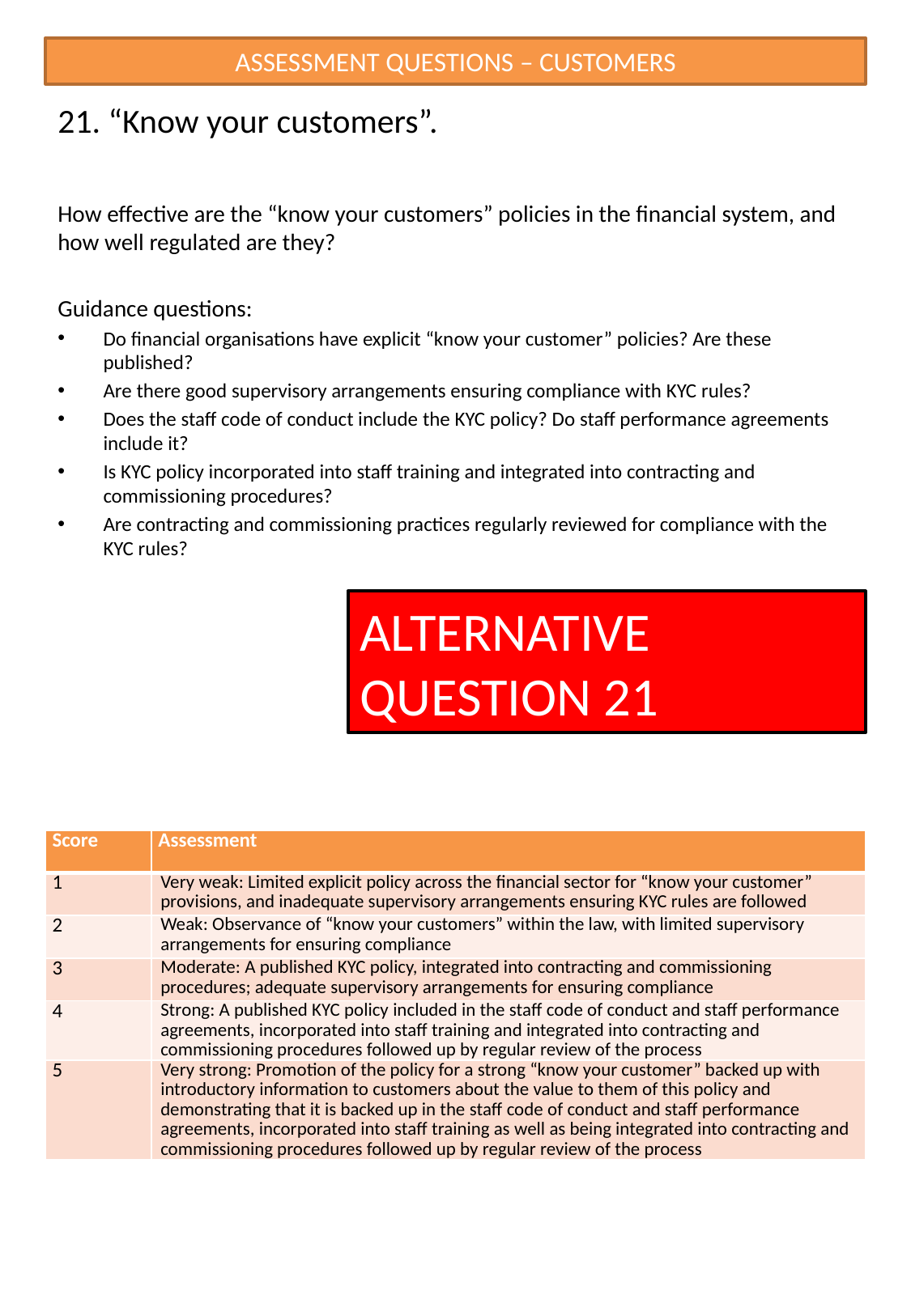

ASSESSMENT QUESTIONS – CUSTOMERS
# 21. “Know your customers”.
How effective are the “know your customers” policies in the financial system, and how well regulated are they?

Guidance questions:
Do financial organisations have explicit “know your customer” policies? Are these published?
Are there good supervisory arrangements ensuring compliance with KYC rules?
Does the staff code of conduct include the KYC policy? Do staff performance agreements include it?
Is KYC policy incorporated into staff training and integrated into contracting and commissioning procedures?
Are contracting and commissioning practices regularly reviewed for compliance with the KYC rules?

ALTERNATIVE QUESTION 21
| Score | Assessment |
| --- | --- |
| 1 | Very weak: Limited explicit policy across the financial sector for “know your customer” provisions, and inadequate supervisory arrangements ensuring KYC rules are followed |
| 2 | Weak: Observance of “know your customers” within the law, with limited supervisory arrangements for ensuring compliance |
| 3 | Moderate: A published KYC policy, integrated into contracting and commissioning procedures; adequate supervisory arrangements for ensuring compliance |
| 4 | Strong: A published KYC policy included in the staff code of conduct and staff performance agreements, incorporated into staff training and integrated into contracting and commissioning procedures followed up by regular review of the process |
| 5 | Very strong: Promotion of the policy for a strong “know your customer” backed up with introductory information to customers about the value to them of this policy and demonstrating that it is backed up in the staff code of conduct and staff performance agreements, incorporated into staff training as well as being integrated into contracting and commissioning procedures followed up by regular review of the process |